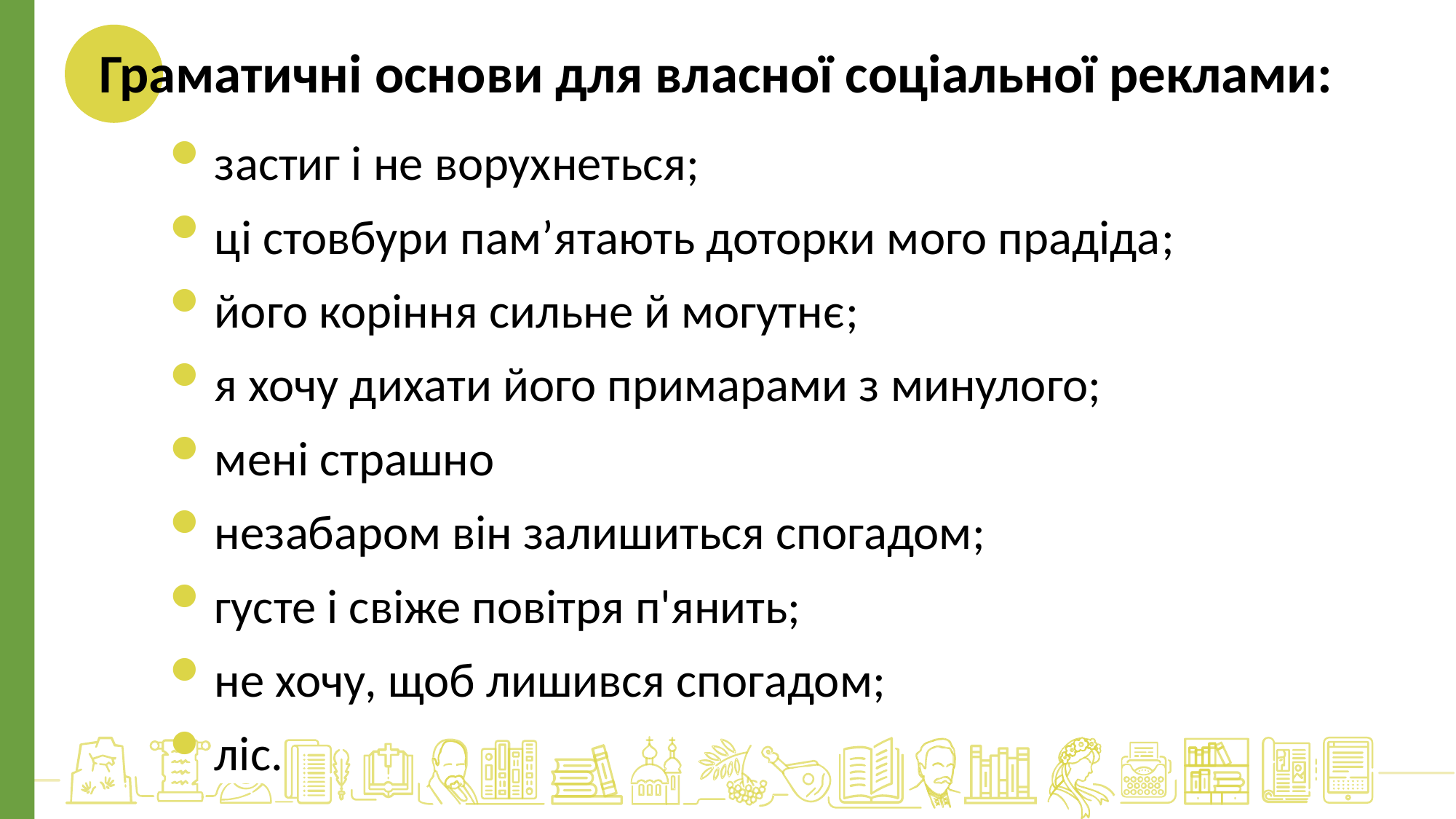

Граматичні основи для власної соціальної реклами:
застиг і не ворухнеться;
ці стовбури пам’ятають доторки мого прадіда;
його коріння сильне й могутнє;
я хочу дихати його примарами з минулого;
мені страшно
незабаром він залишиться спогадом;
густе і свіже повітря п'янить;
не хочу, щоб лишився спогадом;
ліс.